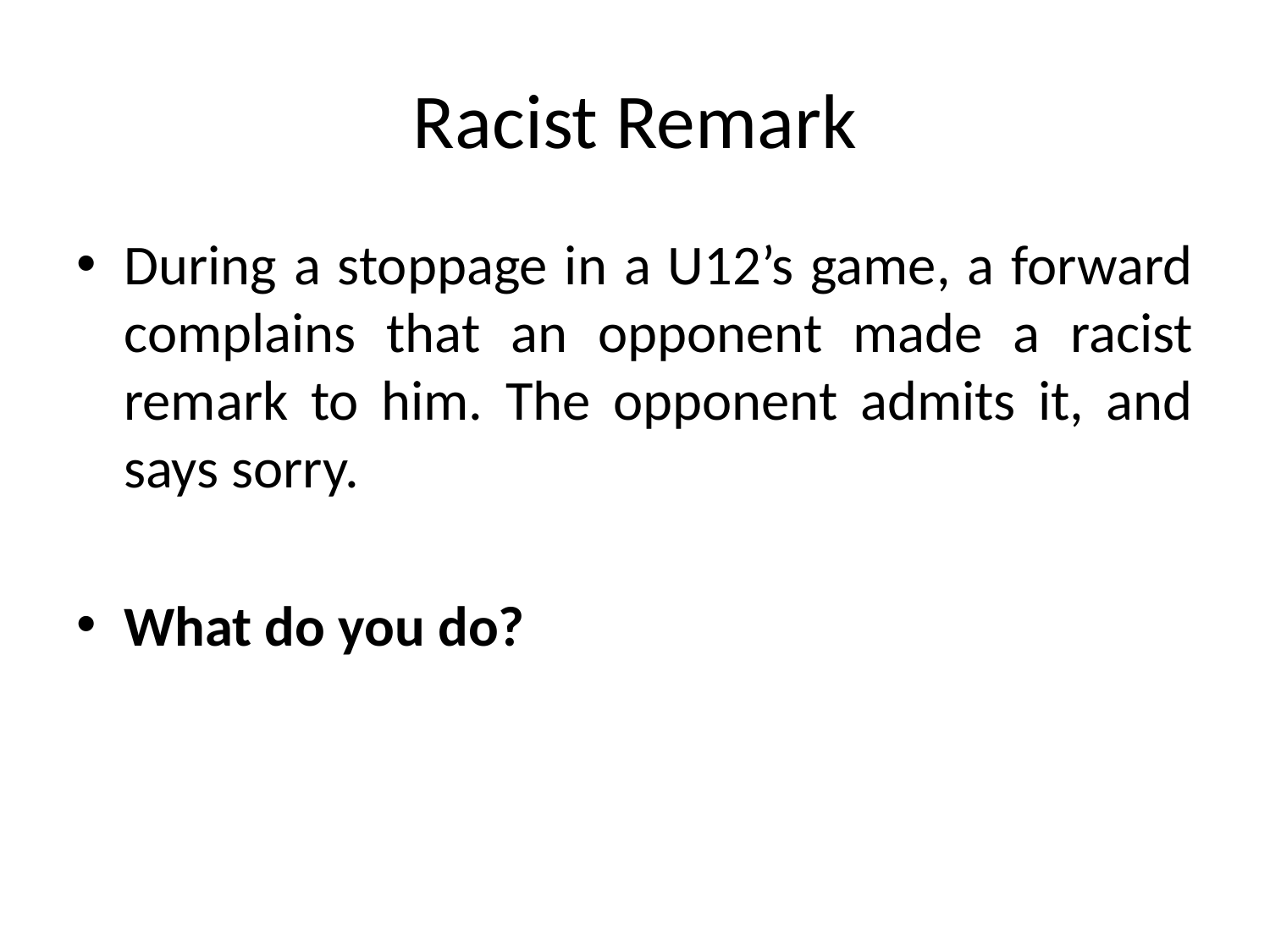

# Racist Remark
During a stoppage in a U12’s game, a forward complains that an opponent made a racist remark to him. The opponent admits it, and says sorry.

What do you do?